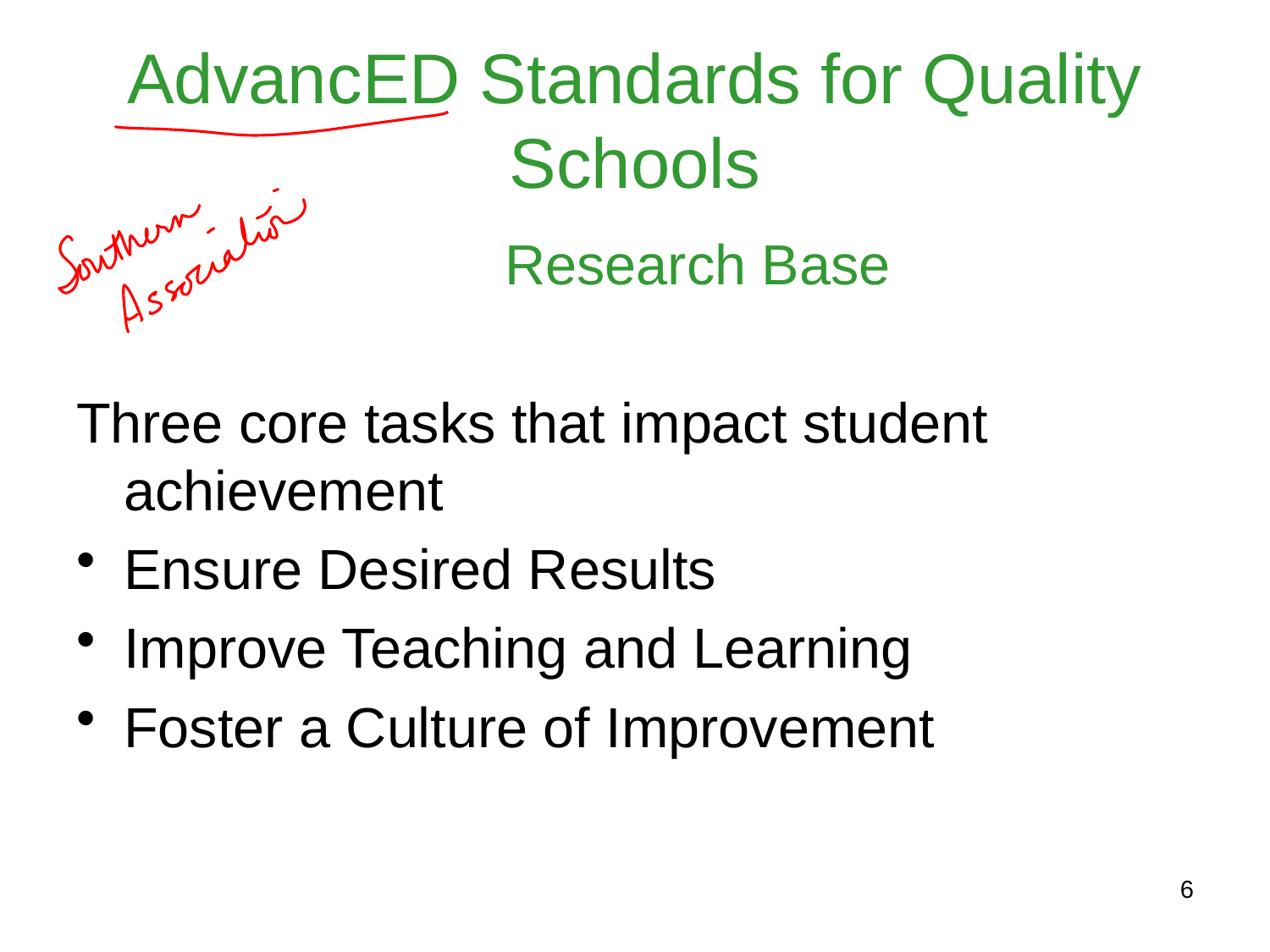

# AdvancED Standards for Quality Schools
				Research Base

Three core tasks that impact student achievement
Ensure Desired Results
Improve Teaching and Learning
Foster a Culture of Improvement
6